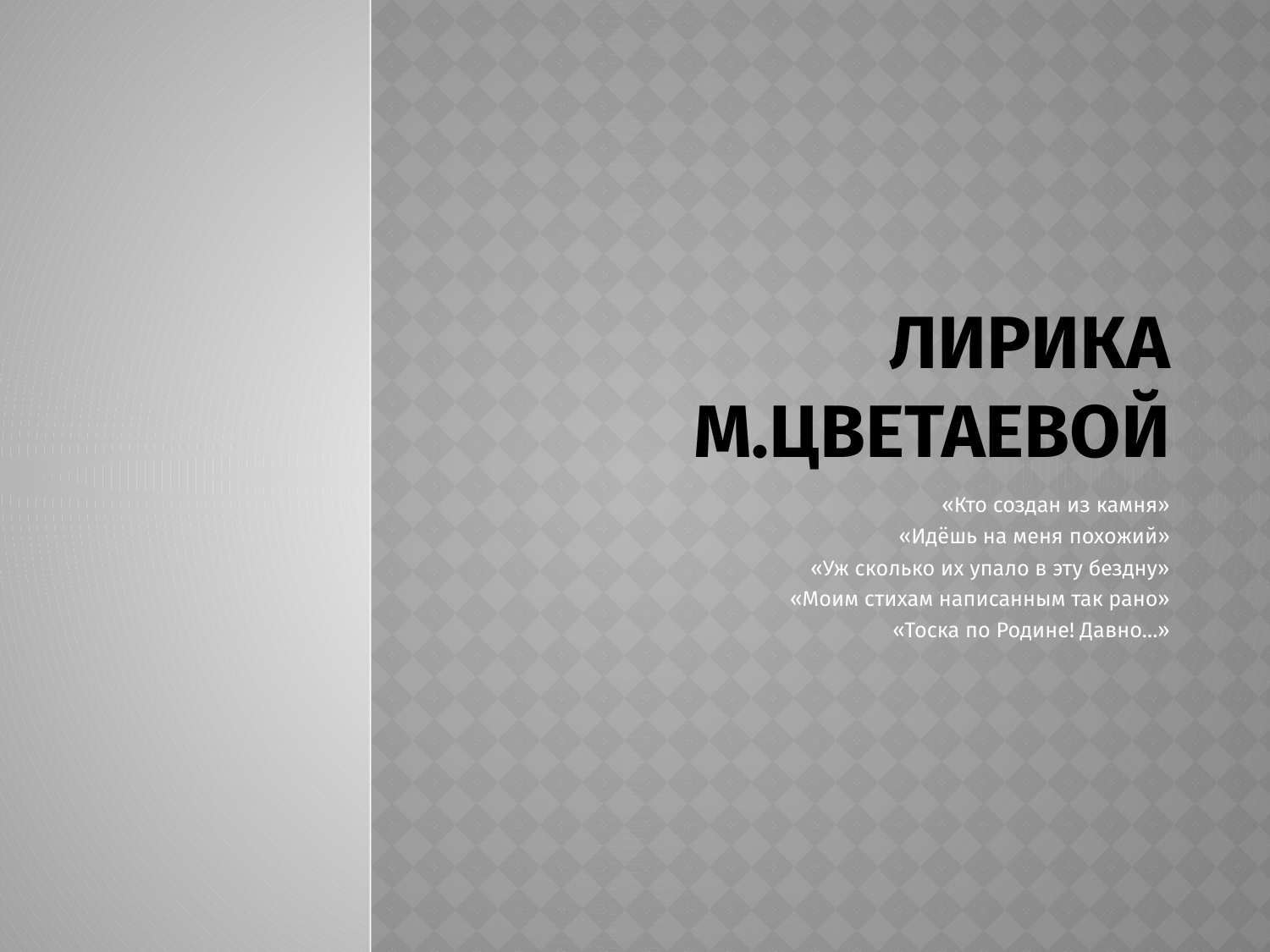

# Лирика М.Цветаевой
«Кто создан из камня»
«Идёшь на меня похожий»
«Уж сколько их упало в эту бездну»
«Моим стихам написанным так рано»
«Тоска по Родине! Давно…»